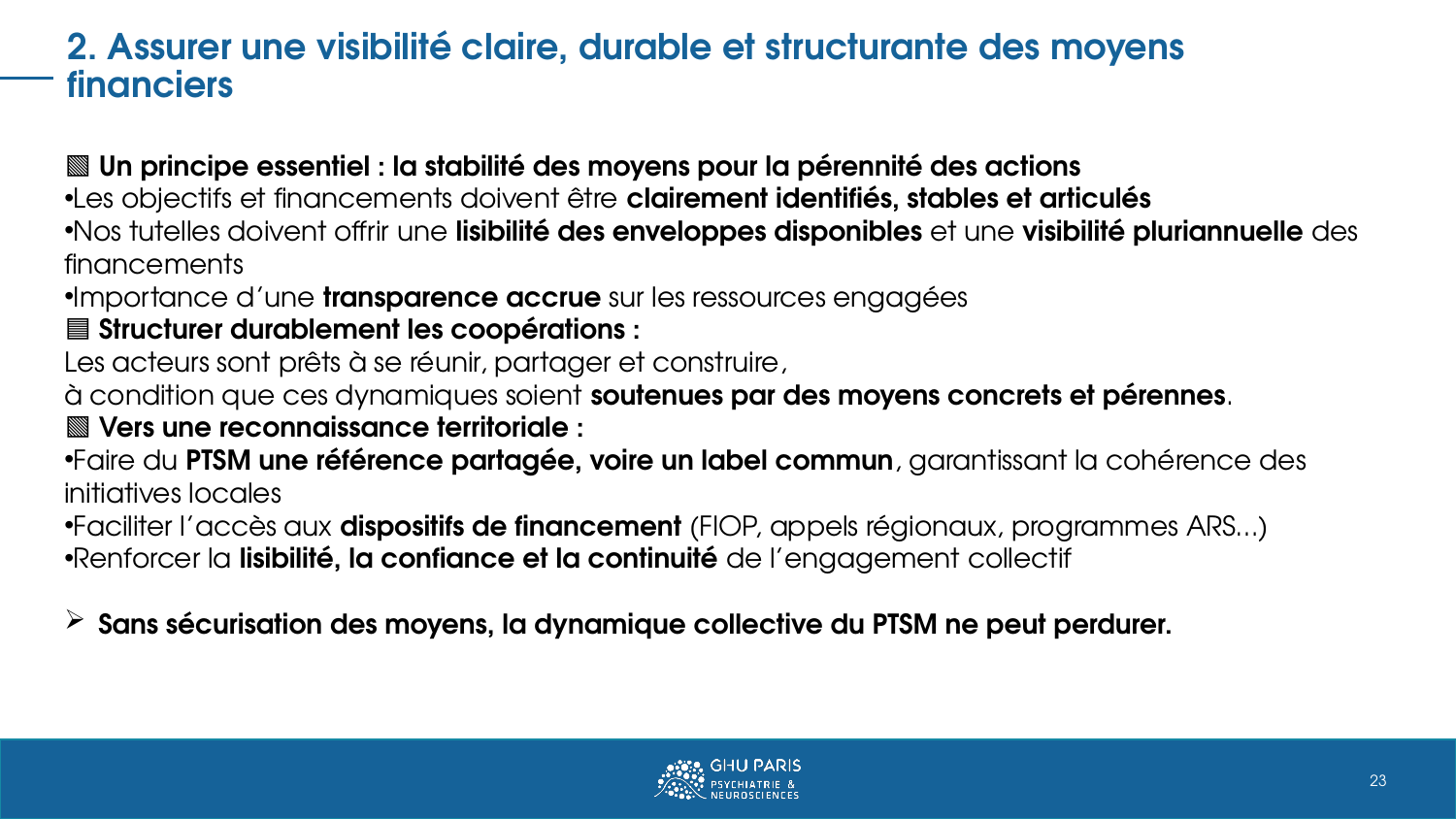

# 2. Assurer une visibilité claire, durable et structurante des moyens financiers
🟩 Un principe essentiel : la stabilité des moyens pour la pérennité des actions
Les objectifs et financements doivent être clairement identifiés, stables et articulés
Nos tutelles doivent offrir une lisibilité des enveloppes disponibles et une visibilité pluriannuelle des financements
Importance d’une transparence accrue sur les ressources engagées
🟦 Structurer durablement les coopérations :
Les acteurs sont prêts à se réunir, partager et construire,
à condition que ces dynamiques soient soutenues par des moyens concrets et pérennes.
🟩 Vers une reconnaissance territoriale :
Faire du PTSM une référence partagée, voire un label commun, garantissant la cohérence des initiatives locales
Faciliter l’accès aux dispositifs de financement (FIOP, appels régionaux, programmes ARS…)
Renforcer la lisibilité, la confiance et la continuité de l’engagement collectif

Sans sécurisation des moyens, la dynamique collective du PTSM ne peut perdurer.
23